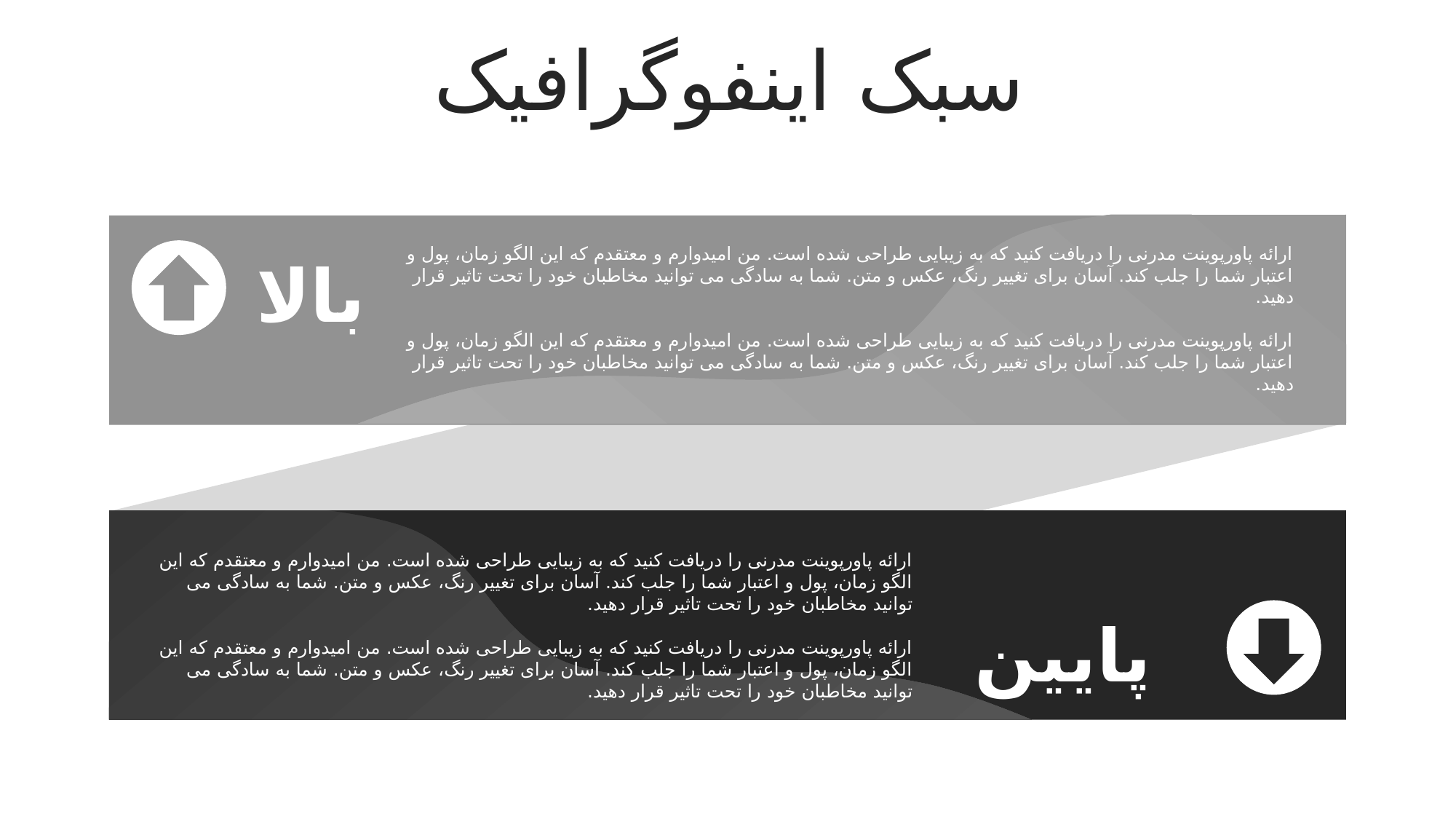

سبک اینفوگرافیک

ارائه پاورپوینت مدرنی را دریافت کنید که به زیبایی طراحی شده است. من امیدوارم و معتقدم که این الگو زمان، پول و اعتبار شما را جلب کند. آسان برای تغییر رنگ، عکس و متن. شما به سادگی می توانید مخاطبان خود را تحت تاثیر قرار دهید.

ارائه پاورپوینت مدرنی را دریافت کنید که به زیبایی طراحی شده است. من امیدوارم و معتقدم که این الگو زمان، پول و اعتبار شما را جلب کند. آسان برای تغییر رنگ، عکس و متن. شما به سادگی می توانید مخاطبان خود را تحت تاثیر قرار دهید.

بالا

ارائه پاورپوینت مدرنی را دریافت کنید که به زیبایی طراحی شده است. من امیدوارم و معتقدم که این الگو زمان، پول و اعتبار شما را جلب کند. آسان برای تغییر رنگ، عکس و متن. شما به سادگی می توانید مخاطبان خود را تحت تاثیر قرار دهید.

ارائه پاورپوینت مدرنی را دریافت کنید که به زیبایی طراحی شده است. من امیدوارم و معتقدم که این الگو زمان، پول و اعتبار شما را جلب کند. آسان برای تغییر رنگ، عکس و متن. شما به سادگی می توانید مخاطبان خود را تحت تاثیر قرار دهید.

پایین